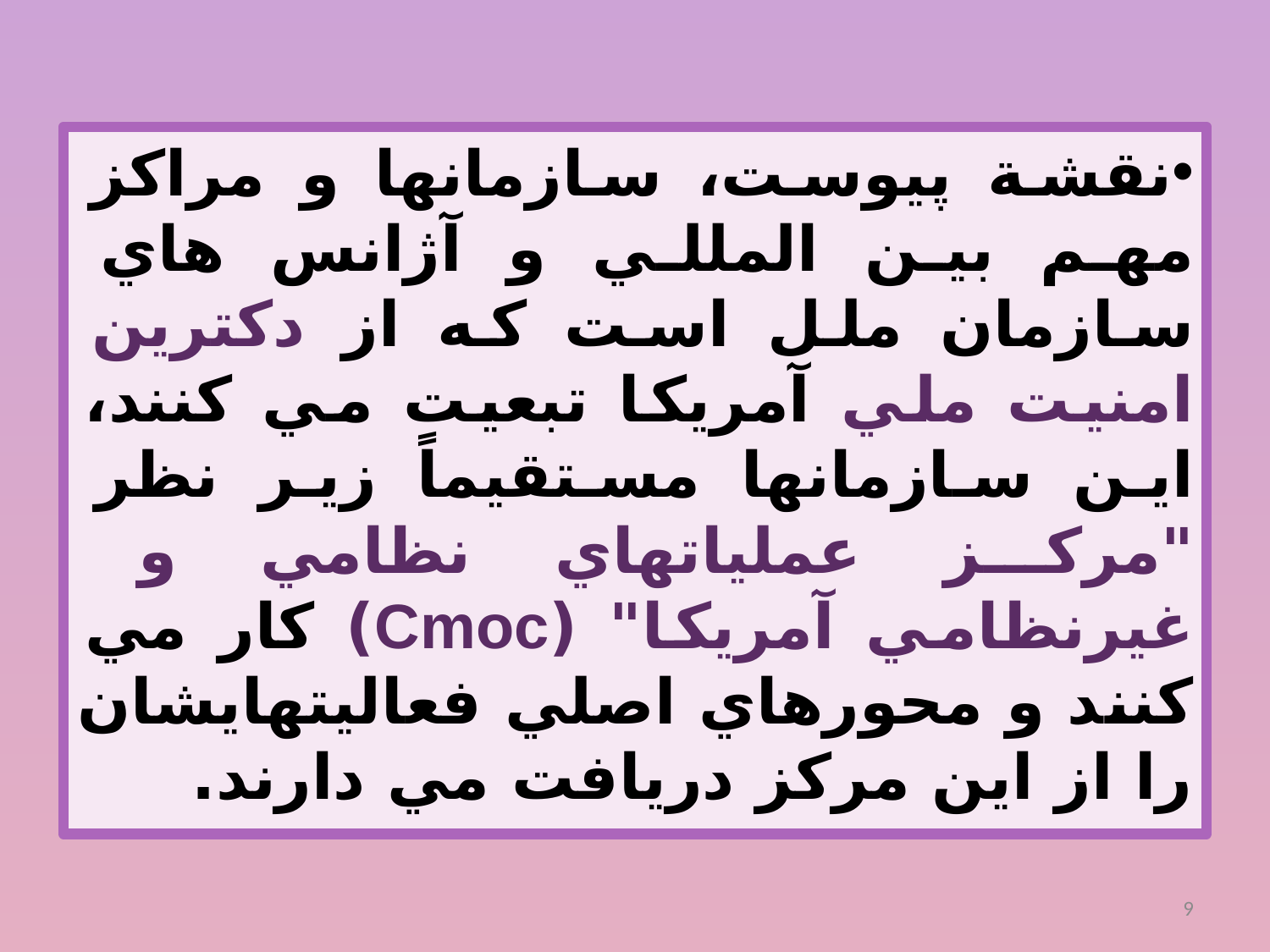

نقشة پيوست، سازمانها و مراکز مهم بين المللي و آژانس هاي سازمان ملل است که از دکترين امنيت ملي آمريکا تبعيت مي كنند، اين سازمانها مستقيماً زير نظر "مرکز عملياتهاي نظامي و غيرنظامي آمريکا" (Cmoc) کار مي کنند و محورهاي اصلي فعاليتهايشان را از اين مرکز دريافت مي دارند.
9